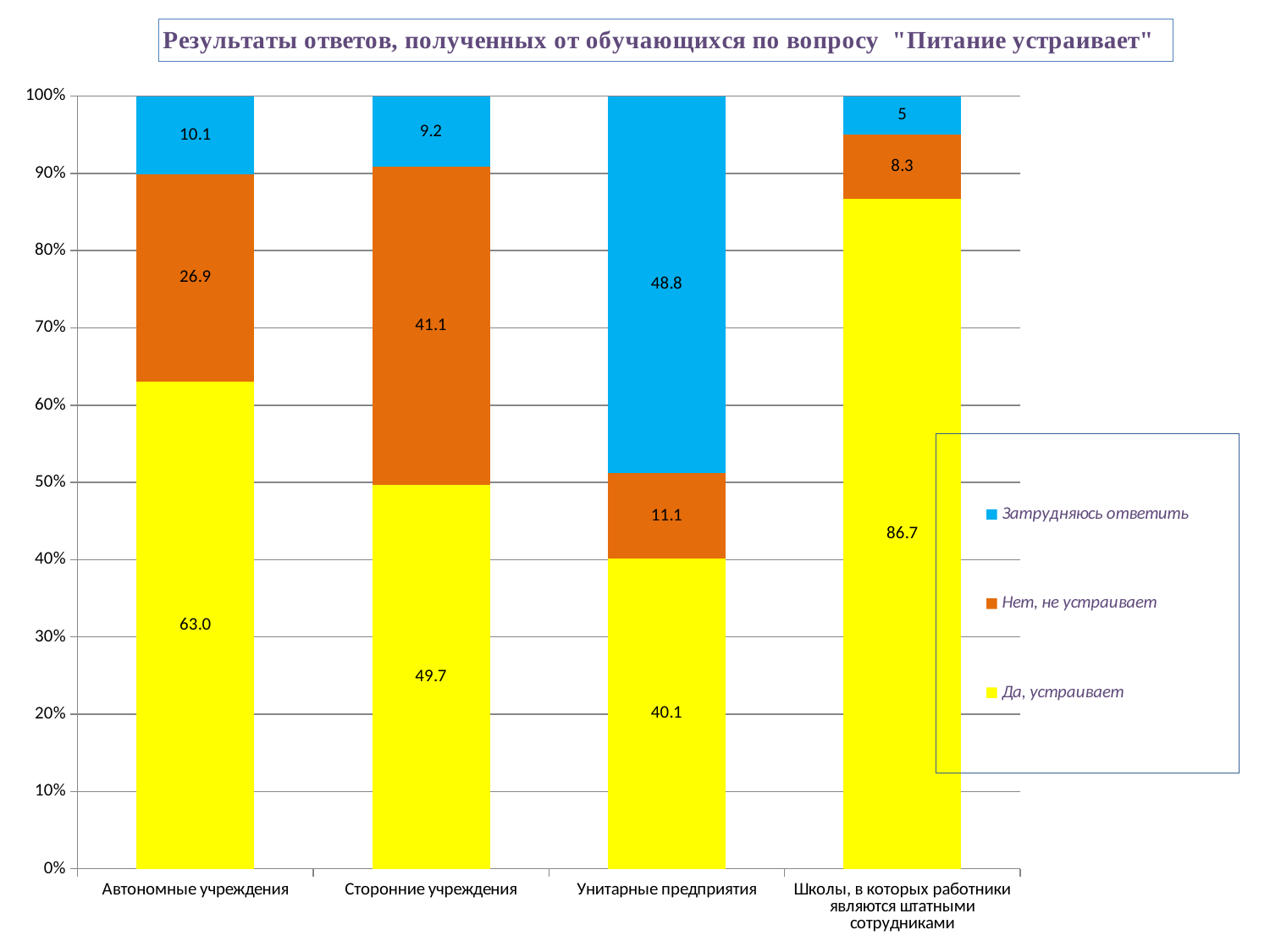

### Chart: Результаты ответов, полученных от обучающихся по вопросу  "Питание устраивает"

| Category | Нет, не устраивает | Да, устраивает | Затрудняюсь ответить |
|---|---|---|---|
| Автономные учреждения | 26.9 | 63.0 | 10.100000000000001 |
| Сторонние учреждения | 41.1 | 49.7 | 9.200000000000001 |
| Унитарные предприятия | 11.1 | 40.1 | 48.800000000000004 |
| Школы, в которых работники являются штатными сотрудниками | 8.3 | 86.7 | 5.0 |